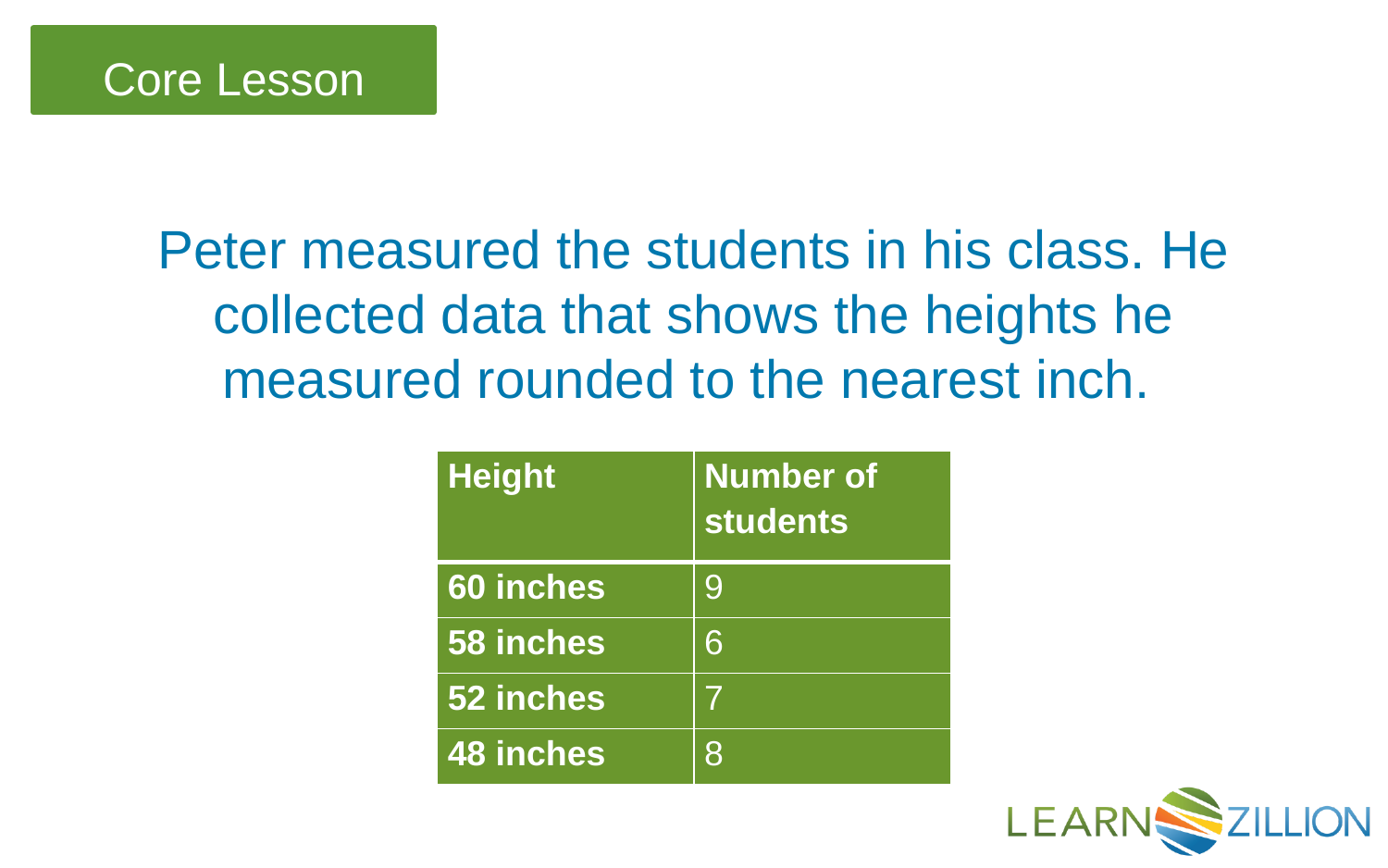

Peter measured the students in his class. He collected data that shows the heights he measured rounded to the nearest inch.
| Height | Number of students |
| --- | --- |
| 60 inches | 9 |
| 58 inches | 6 |
| 52 inches | 7 |
| 48 inches | 8 |